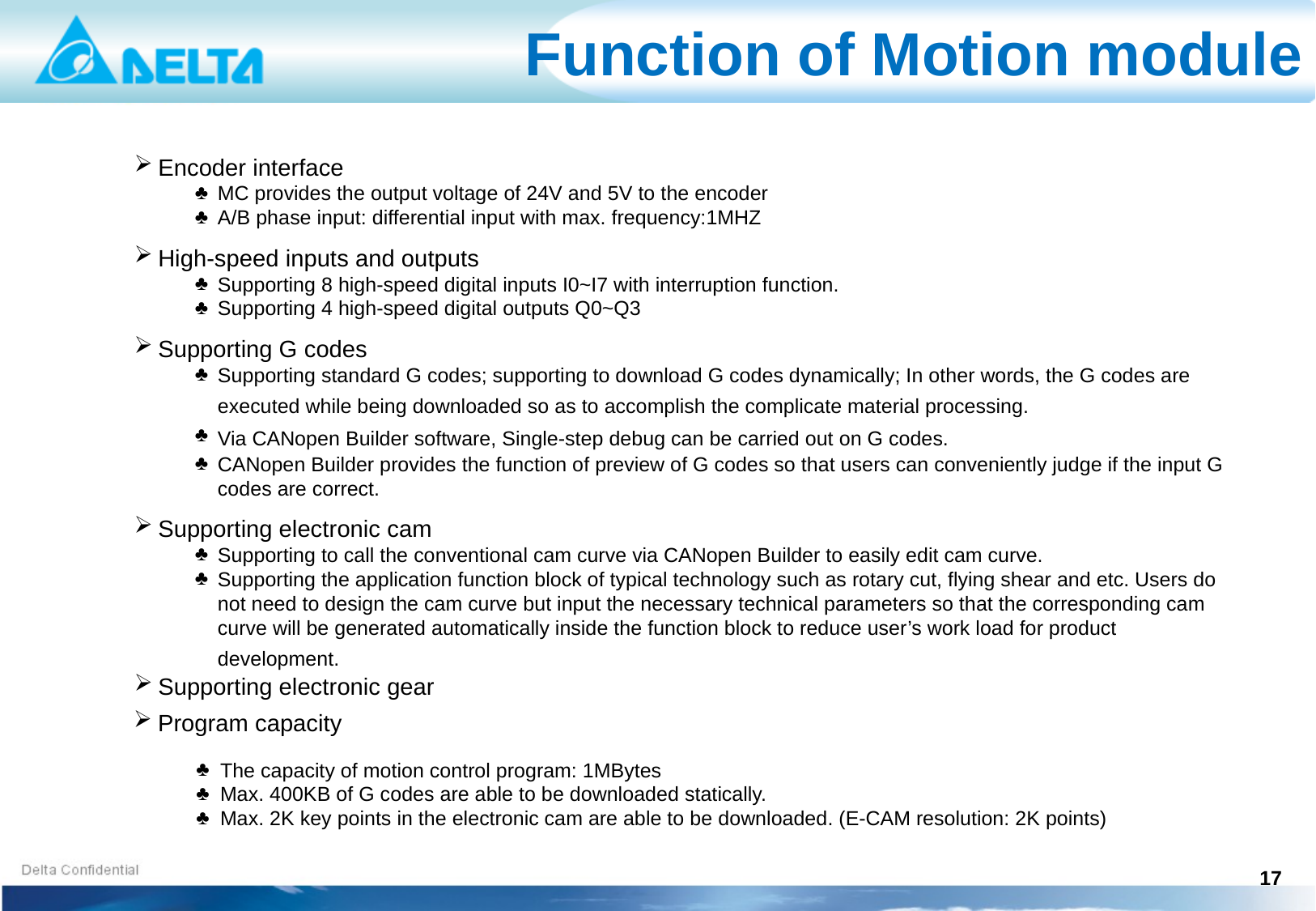

# Function of Motion module
Encoder interface
MC provides the output voltage of 24V and 5V to the encoder
A/B phase input: differential input with max. frequency:1MHZ
High-speed inputs and outputs
Supporting 8 high-speed digital inputs I0~I7 with interruption function.
Supporting 4 high-speed digital outputs Q0~Q3
Supporting G codes
Supporting standard G codes; supporting to download G codes dynamically; In other words, the G codes are executed while being downloaded so as to accomplish the complicate material processing.
Via CANopen Builder software, Single-step debug can be carried out on G codes.
CANopen Builder provides the function of preview of G codes so that users can conveniently judge if the input G codes are correct.
Supporting electronic cam
Supporting to call the conventional cam curve via CANopen Builder to easily edit cam curve.
Supporting the application function block of typical technology such as rotary cut, flying shear and etc. Users do not need to design the cam curve but input the necessary technical parameters so that the corresponding cam curve will be generated automatically inside the function block to reduce user’s work load for product development.
Supporting electronic gear
Program capacity
The capacity of motion control program: 1MBytes
Max. 400KB of G codes are able to be downloaded statically.
Max. 2K key points in the electronic cam are able to be downloaded. (E-CAM resolution: 2K points)
17